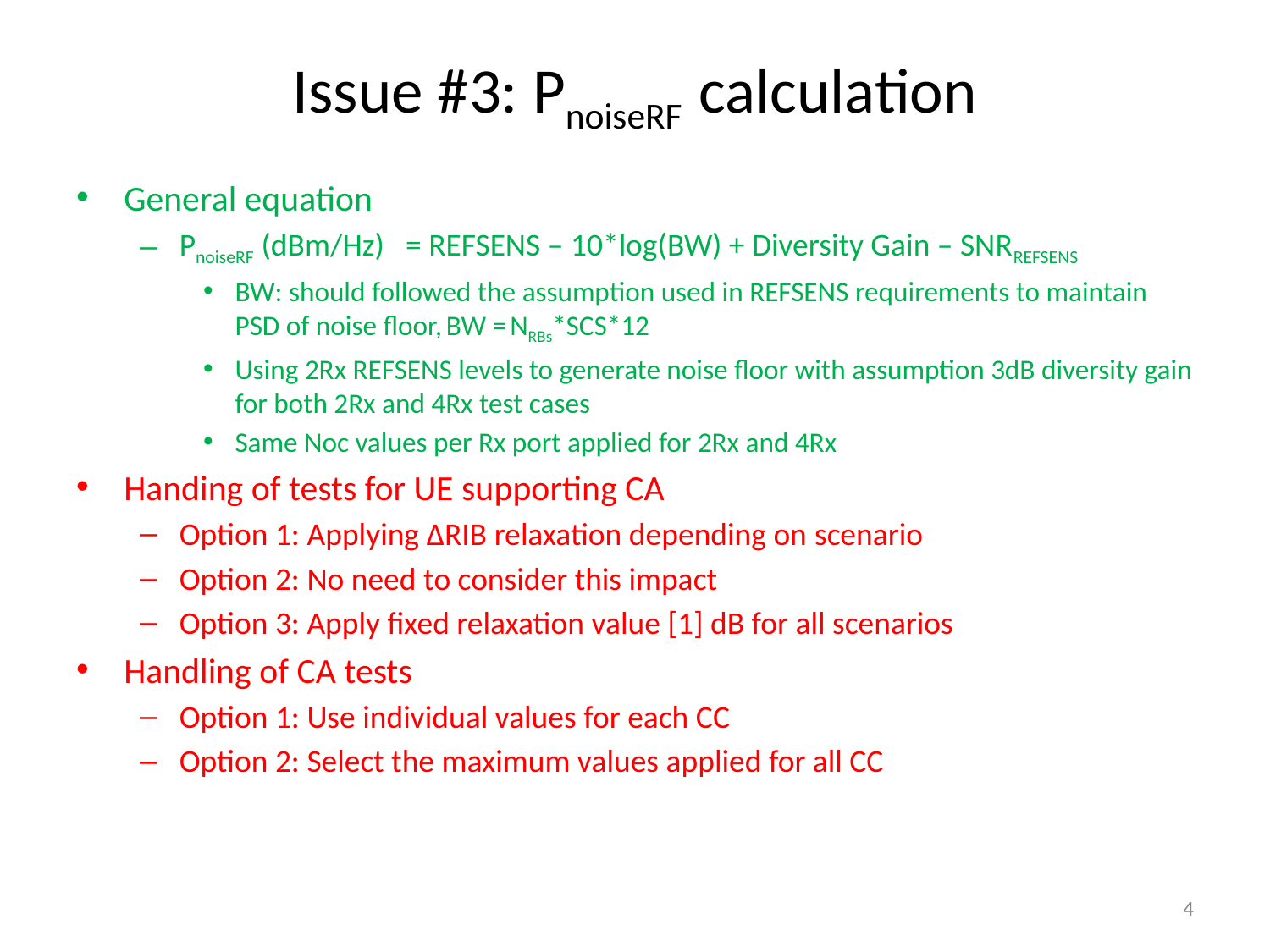

# Issue #3: PnoiseRF  calculation
General equation
PnoiseRF (dBm/Hz)   = REFSENS – 10*log(BW) + Diversity Gain – SNRREFSENS
BW: should followed the assumption used in REFSENS requirements to maintain PSD of noise floor, BW = NRBs*SCS*12
Using 2Rx REFSENS levels to generate noise floor with assumption 3dB diversity gain for both 2Rx and 4Rx test cases
Same Noc values per Rx port applied for 2Rx and 4Rx
Handing of tests for UE supporting CA
Option 1: Applying ΔRIB relaxation depending on scenario
Option 2: No need to consider this impact
Option 3: Apply fixed relaxation value [1] dB for all scenarios
Handling of CA tests
Option 1: Use individual values for each CC
Option 2: Select the maximum values applied for all CC

4